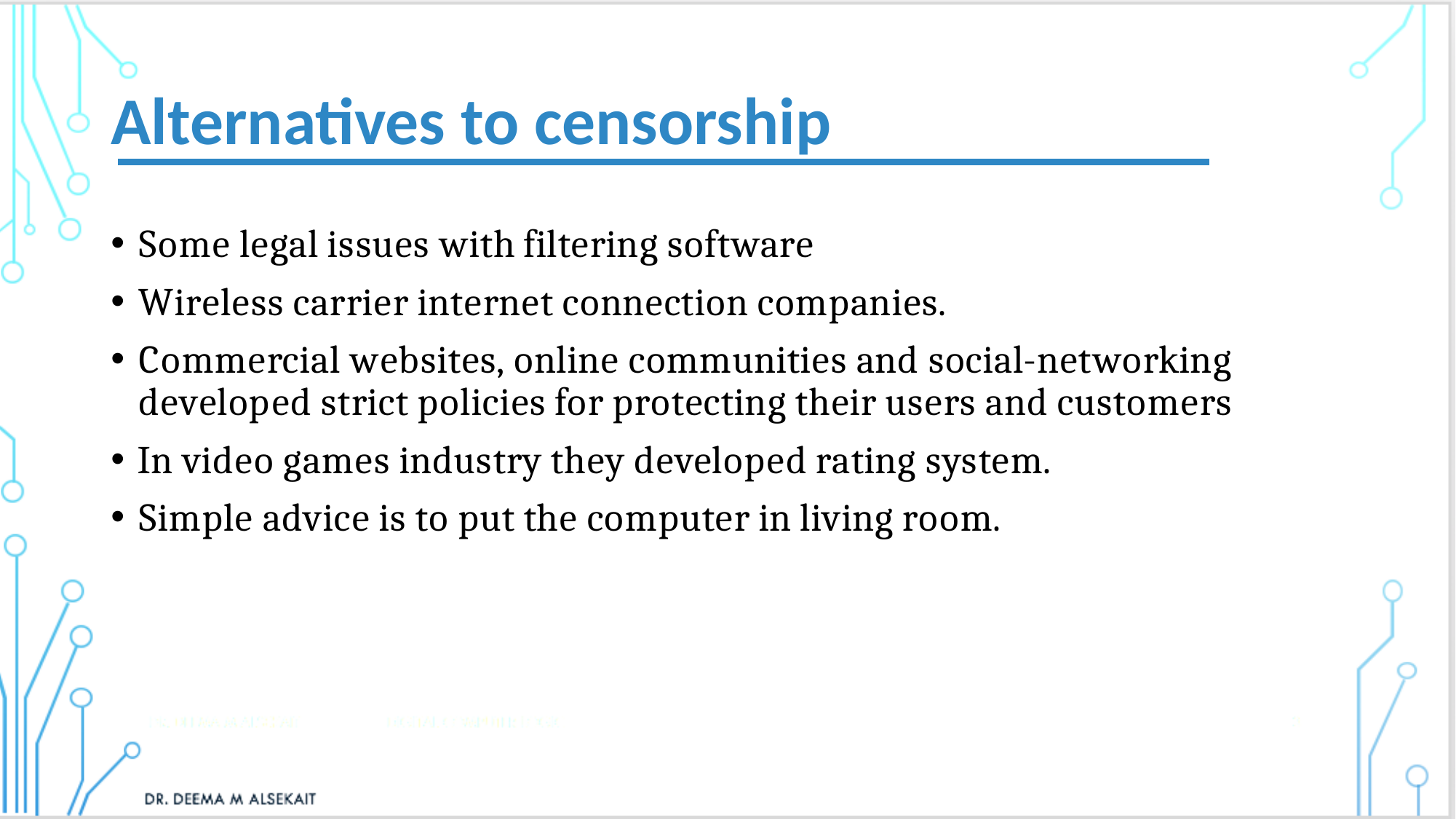

# Alternatives to censorship
Some legal issues with filtering software
Wireless carrier internet connection companies.
Commercial websites, online communities and social-networking developed strict policies for protecting their users and customers
In video games industry they developed rating system.
Simple advice is to put the computer in living room.